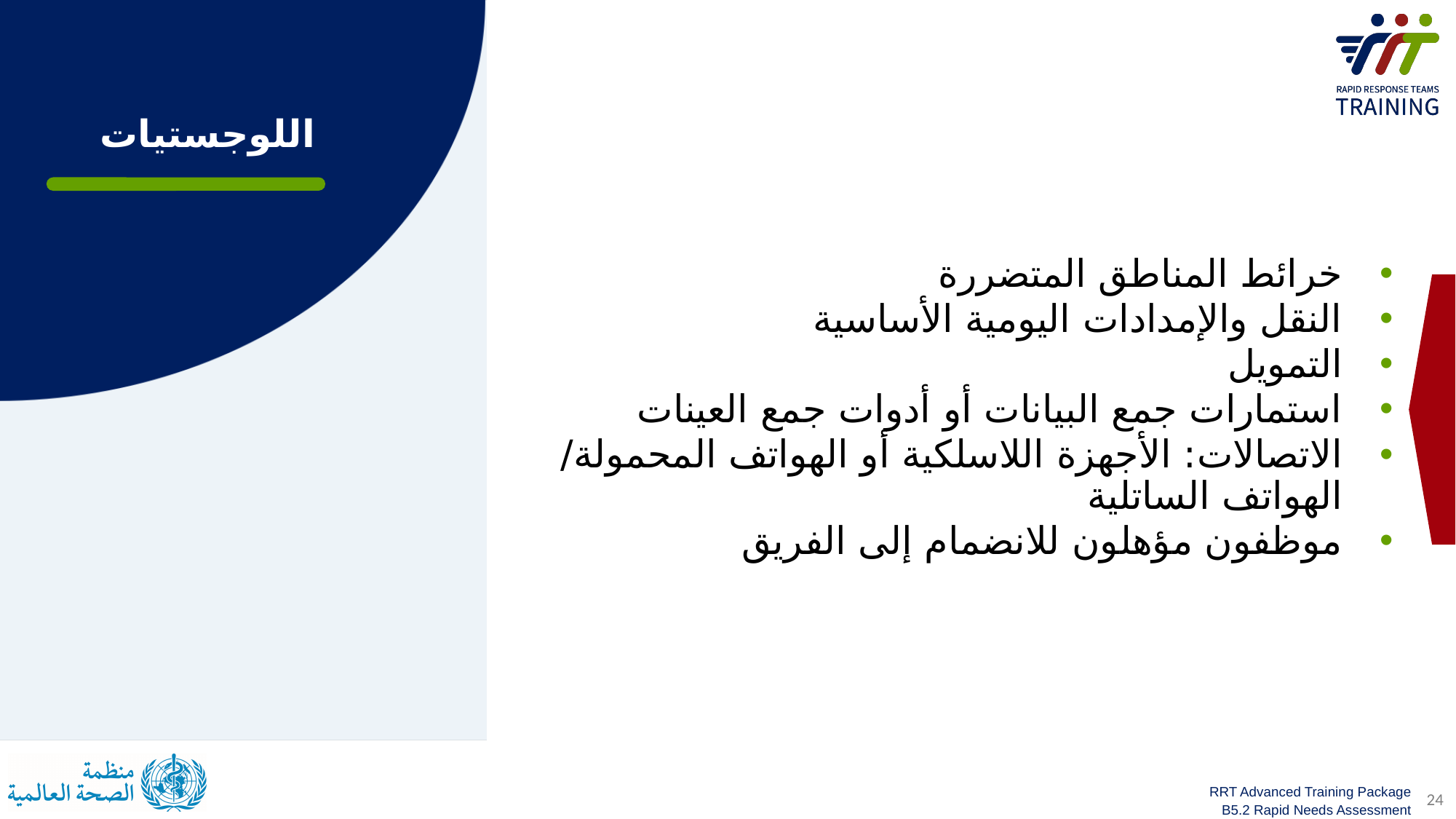

اللوجستيات
خرائط المناطق المتضررة
النقل والإمدادات اليومية الأساسية
التمويل
استمارات جمع البيانات أو أدوات جمع العينات
الاتصالات: الأجهزة اللاسلكية أو الهواتف المحمولة/ الهواتف الساتلية
موظفون مؤهلون للانضمام إلى الفريق